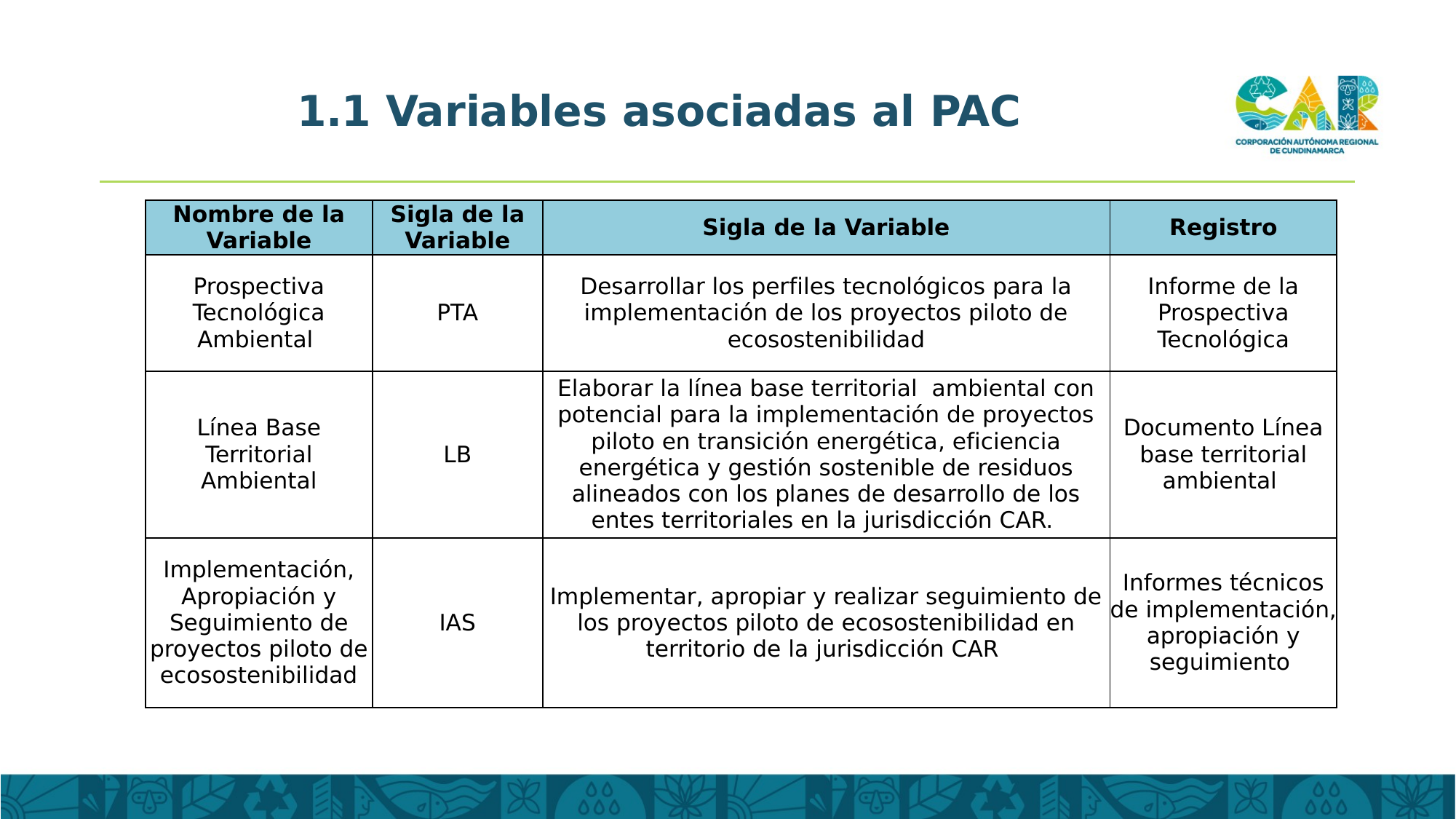

# 1.1 Variables asociadas al PAC
| Nombre de la Variable | Sigla de la Variable | Sigla de la Variable | Registro |
| --- | --- | --- | --- |
| Prospectiva Tecnológica Ambiental | PTA | Desarrollar los perfiles tecnológicos para la implementación de los proyectos piloto de ecosostenibilidad | Informe de la Prospectiva Tecnológica |
| Línea Base Territorial Ambiental | LB | Elaborar la línea base territorial ambiental con potencial para la implementación de proyectos piloto en transición energética, eficiencia energética y gestión sostenible de residuos alineados con los planes de desarrollo de los entes territoriales en la jurisdicción CAR. | Documento Línea base territorial ambiental |
| Implementación, Apropiación y Seguimiento de proyectos piloto de ecosostenibilidad | IAS | Implementar, apropiar y realizar seguimiento de los proyectos piloto de ecosostenibilidad en territorio de la jurisdicción CAR | Informes técnicos de implementación, apropiación y seguimiento |